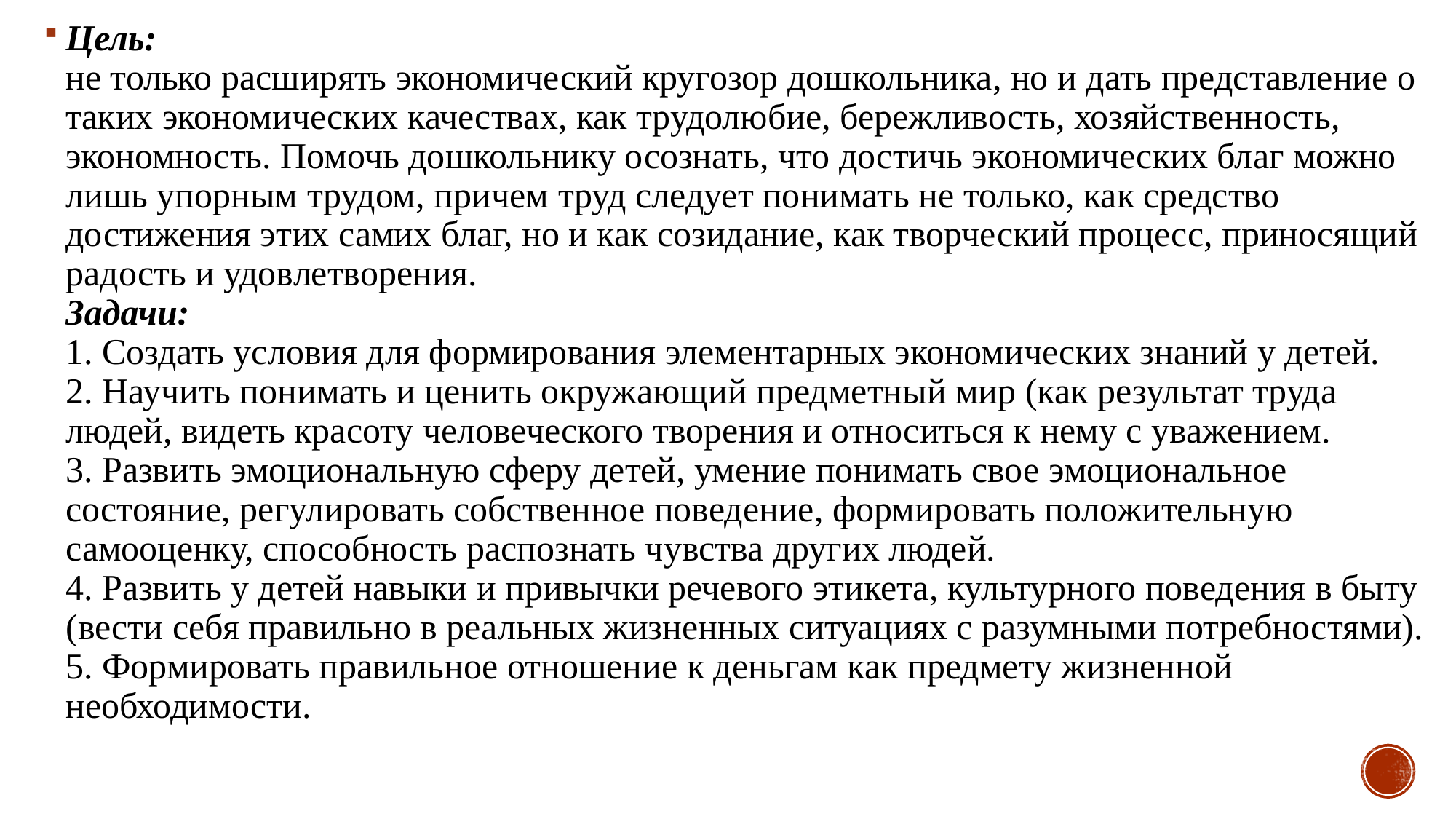

Цель:
не только расширять экономический кругозор дошкольника, но и дать представление о таких экономических качествах, как трудолюбие, бережливость, хозяйственность, экономность. Помочь дошкольнику осознать, что достичь экономических благ можно лишь упорным трудом, причем труд следует понимать не только, как средство достижения этих самих благ, но и как созидание, как творческий процесс, приносящий радость и удовлетворения.
Задачи:
1. Создать условия для формирования элементарных экономических знаний у детей.
2. Научить понимать и ценить окружающий предметный мир (как результат труда людей, видеть красоту человеческого творения и относиться к нему с уважением.
3. Развить эмоциональную сферу детей, умение понимать свое эмоциональное состояние, регулировать собственное поведение, формировать положительную самооценку, способность распознать чувства других людей.
4. Развить у детей навыки и привычки речевого этикета, культурного поведения в быту (вести себя правильно в реальных жизненных ситуациях с разумными потребностями).
5. Формировать правильное отношение к деньгам как предмету жизненной необходимости.